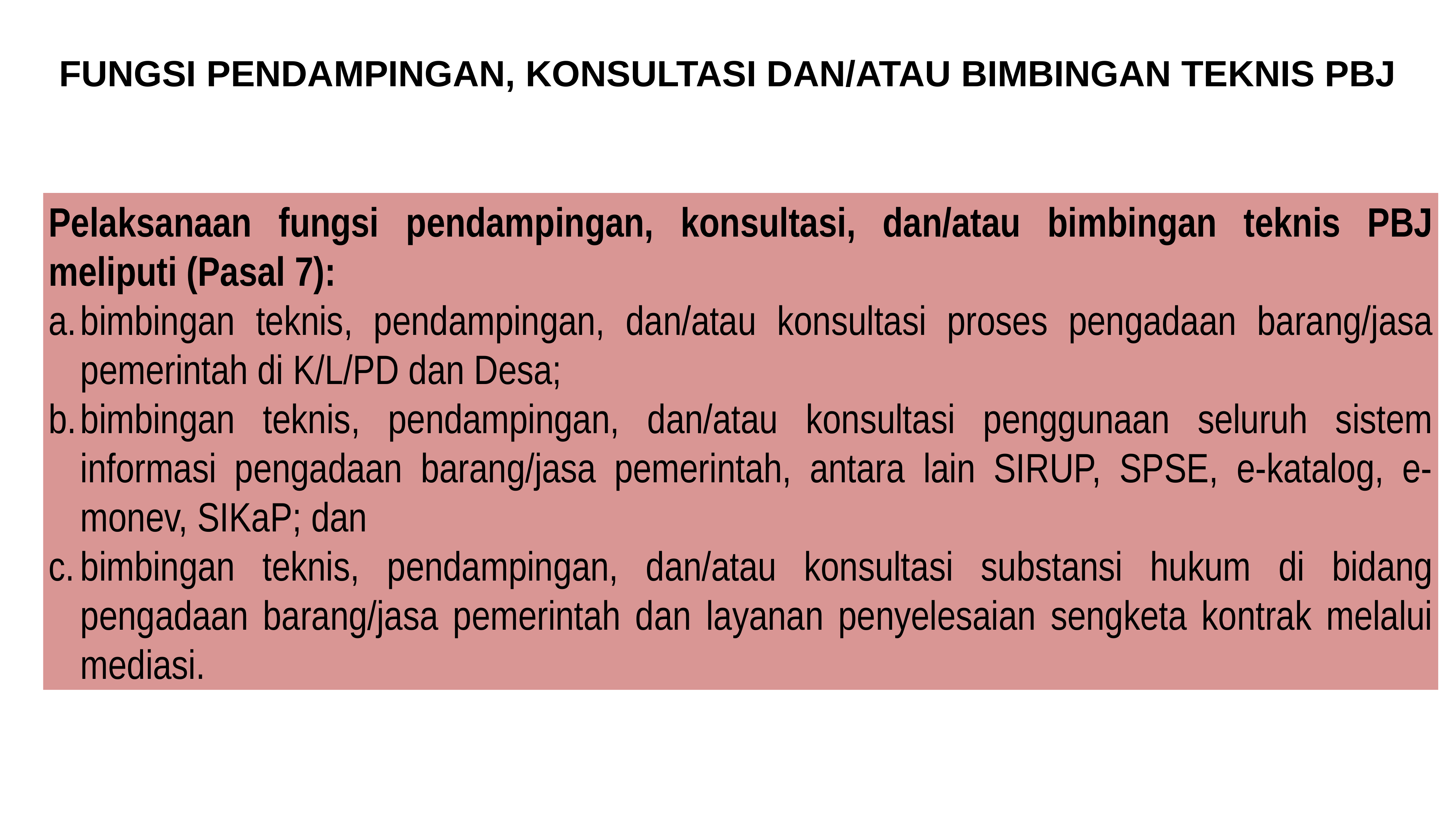

FUNGSI PENDAMPINGAN, KONSULTASI DAN/ATAU BIMBINGAN TEKNIS PBJ
Pelaksanaan fungsi pendampingan, konsultasi, dan/atau bimbingan teknis PBJ meliputi (Pasal 7):
bimbingan teknis, pendampingan, dan/atau konsultasi proses pengadaan barang/jasa pemerintah di K/L/PD dan Desa;
bimbingan teknis, pendampingan, dan/atau konsultasi penggunaan seluruh sistem informasi pengadaan barang/jasa pemerintah, antara lain SIRUP, SPSE, e-katalog, e-monev, SIKaP; dan
bimbingan teknis, pendampingan, dan/atau konsultasi substansi hukum di bidang pengadaan barang/jasa pemerintah dan layanan penyelesaian sengketa kontrak melalui mediasi.